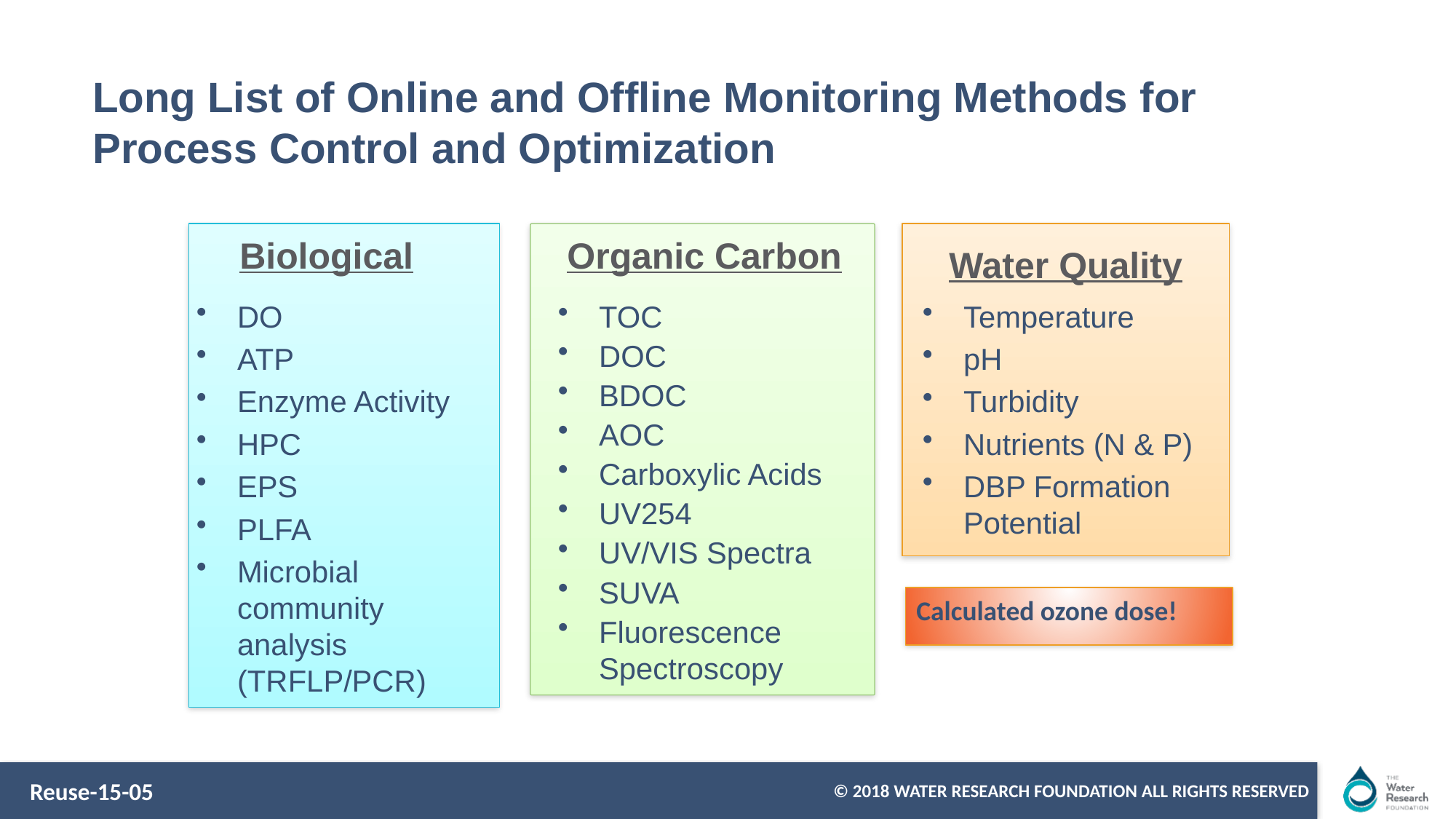

# Long List of Online and Offline Monitoring Methods for Process Control and Optimization

Biological
Organic Carbon
Water Quality
DO
ATP
Enzyme Activity
HPC
EPS
PLFA
Microbial community analysis (TRFLP/PCR)
TOC
DOC
BDOC
AOC
Carboxylic Acids
UV254
UV/VIS Spectra
SUVA
Fluorescence Spectroscopy
Temperature
pH
Turbidity
Nutrients (N & P)
DBP Formation Potential
Calculated ozone dose!